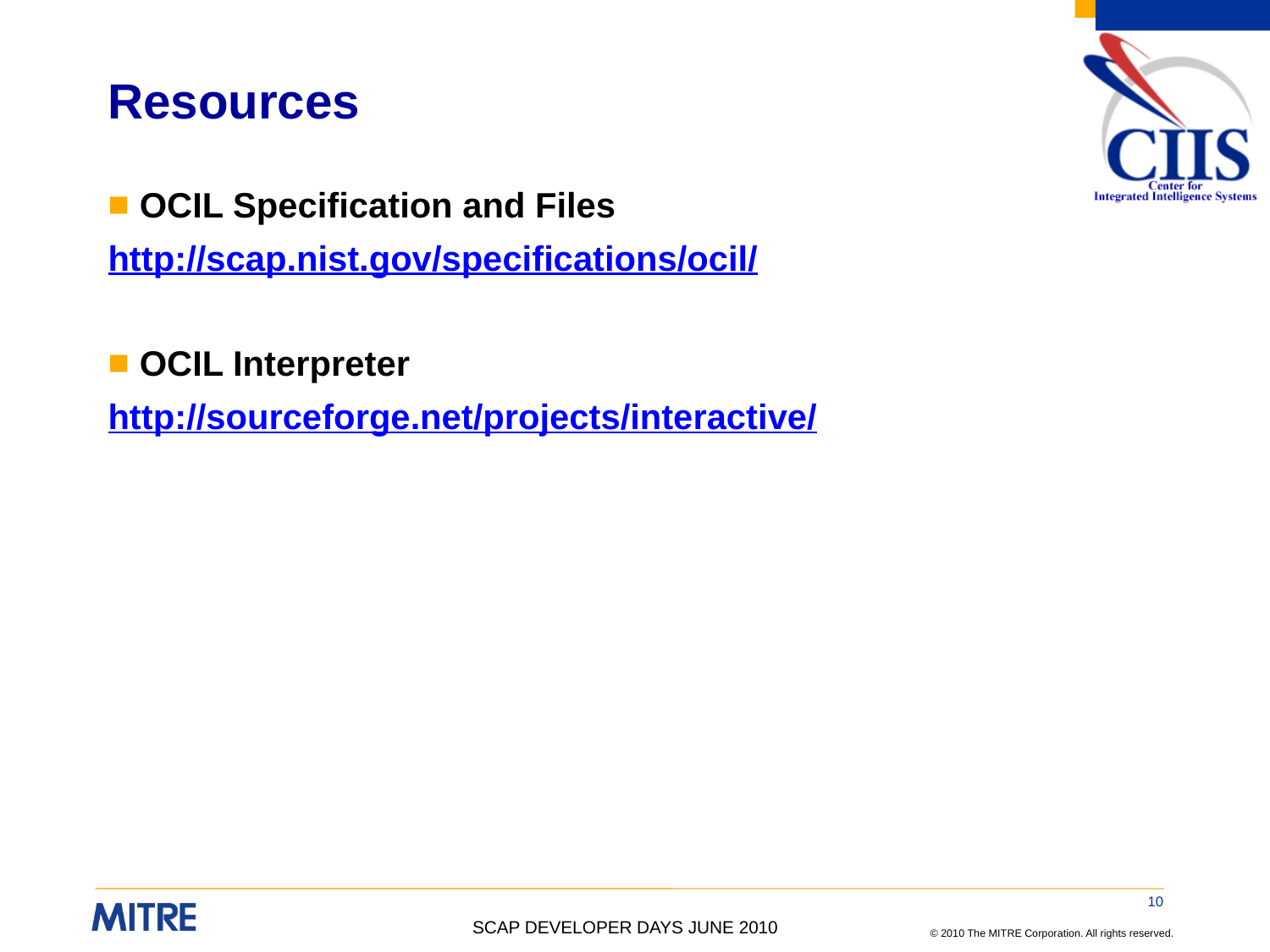

# Resources
OCIL Specification and Files
http://scap.nist.gov/specifications/ocil/

OCIL Interpreter
http://sourceforge.net/projects/interactive/

10